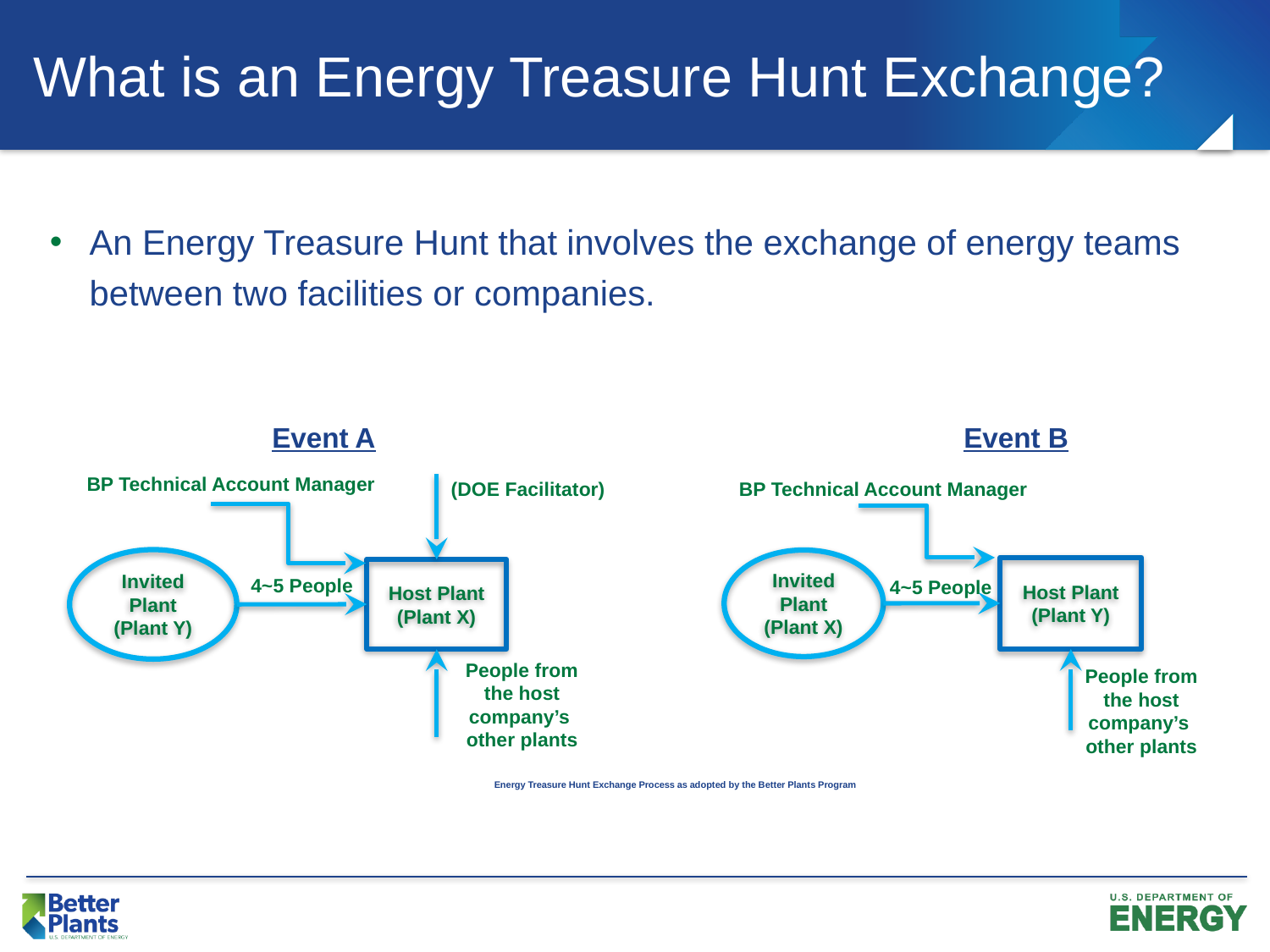

# What is an Energy Treasure Hunt Exchange?

An Energy Treasure Hunt that involves the exchange of energy teams between two facilities or companies.
Event A
Event B
BP Technical Account Manager
(DOE Facilitator)
Invited Plant
(Plant Y)
Host Plant (Plant X)
4~5 People
People from the host company’s  other plants
BP Technical Account Manager
Invited Plant
(Plant X)
Host Plant (Plant Y)
4~5 People
People from the host company’s  other plants
Energy Treasure Hunt Exchange Process as adopted by the Better Plants Program

6